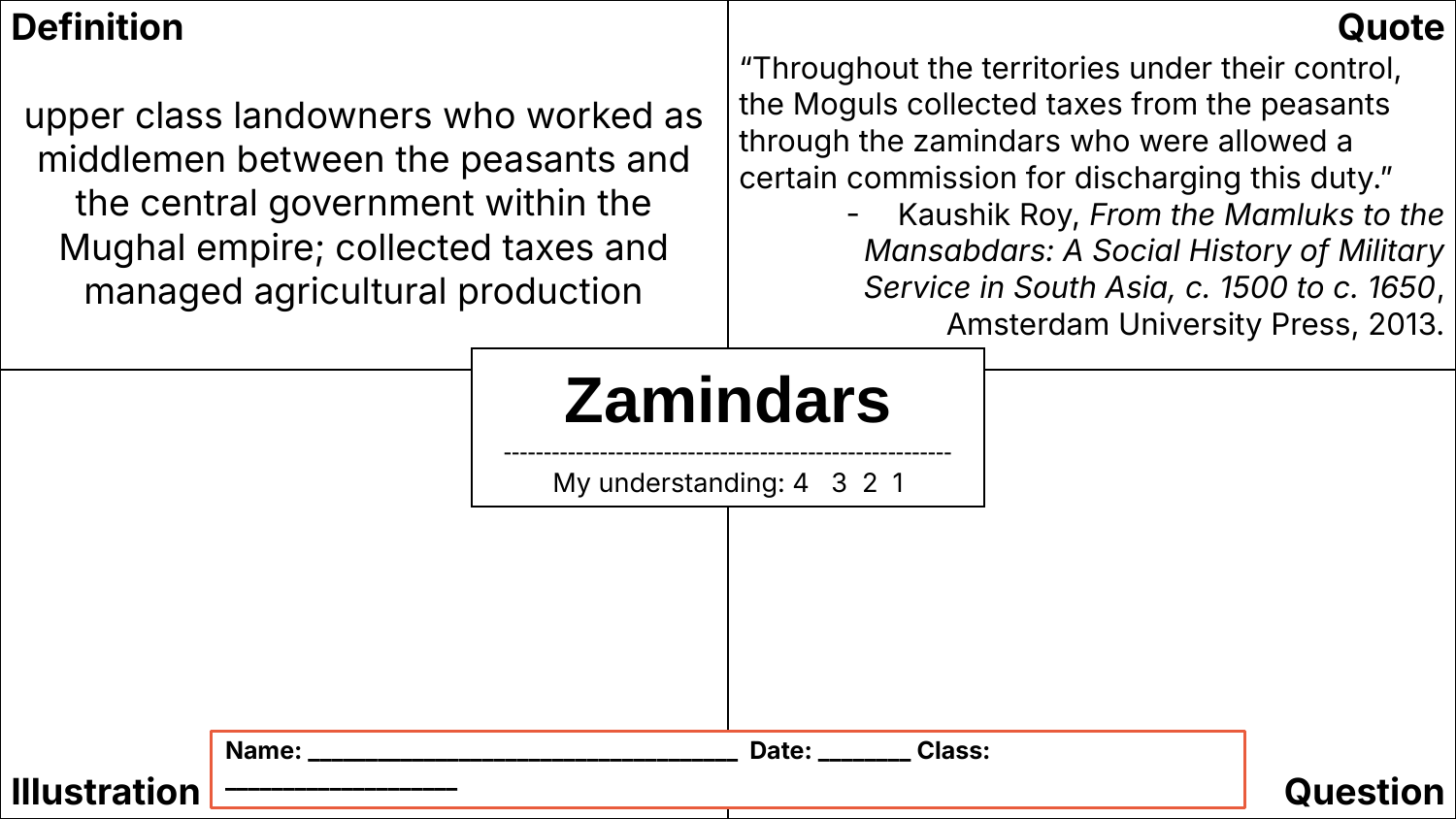

| Definition upper class landowners who worked as middlemen between the peasants and the central government within the Mughal empire; collected taxes and managed agricultural production | Quote “Throughout the territories under their control, the Moguls collected taxes from the peasants through the zamindars who were allowed a certain commission for discharging this duty.” Kaushik Roy, From the Mamluks to the Mansabdars: A Social History of Military Service in South Asia, c. 1500 to c. 1650, Amsterdam University Press, 2013. |
| --- | --- |
| Illustration | Question |
Zamindars
--------------------------------------------------------
My understanding: 4   3  2  1
Name: _____________________________________  Date: ________ Class: ____________________